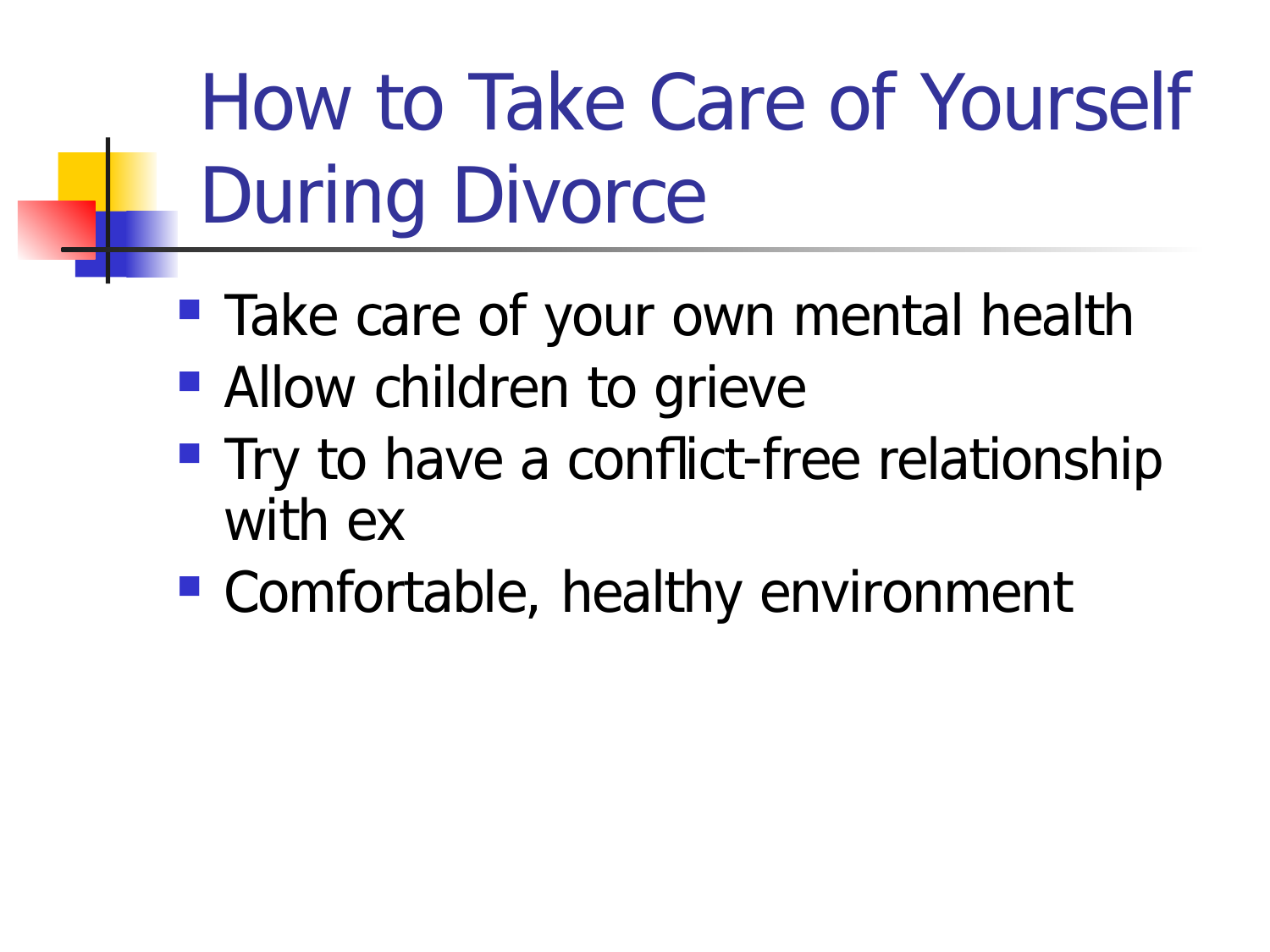

# How to Take Care of Yourself During Divorce
Take care of your own mental health
Allow children to grieve
Try to have a conflict-free relationship with ex
Comfortable, healthy environment